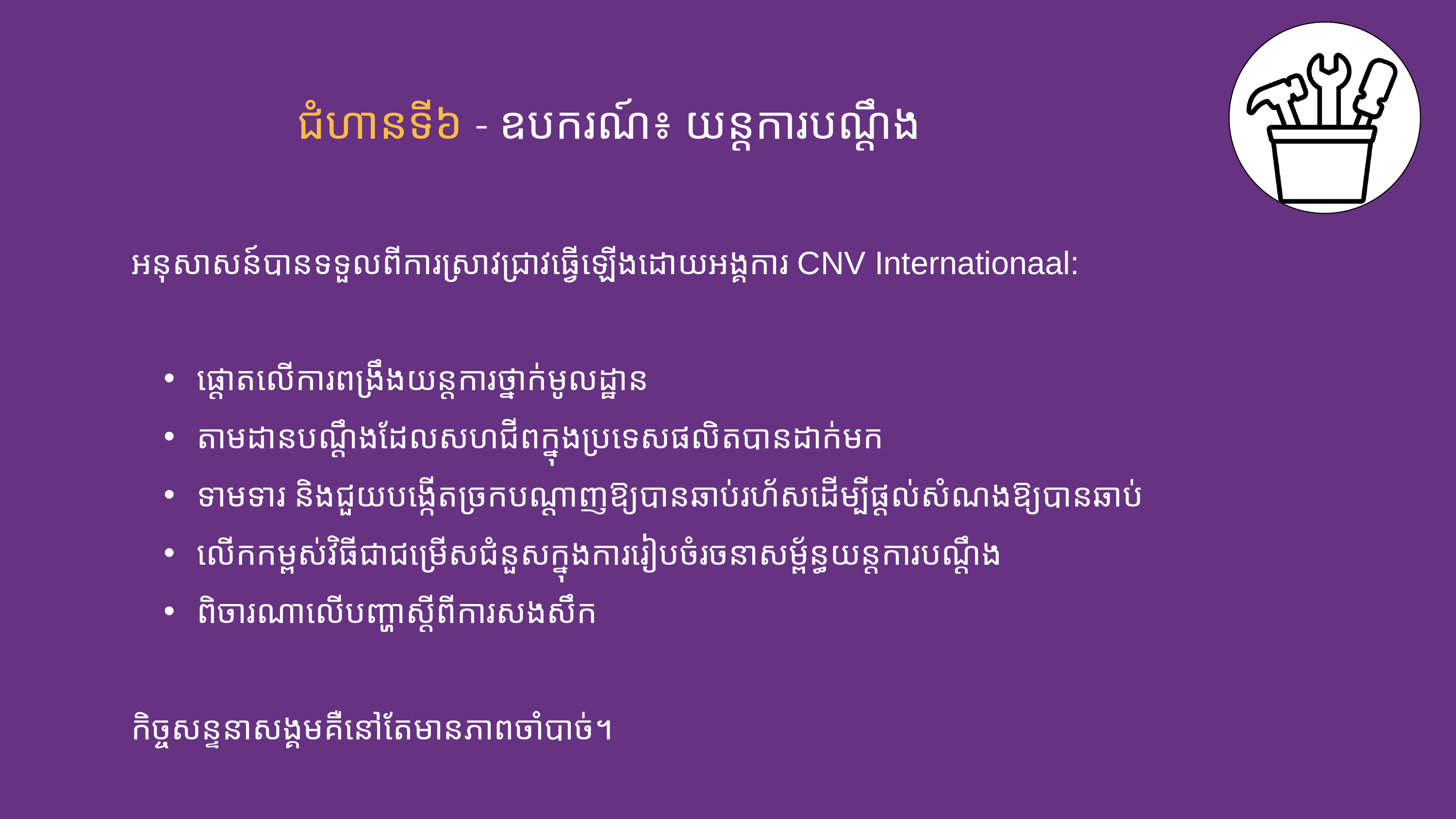

ជំហានទី៦ - ឧបករណ៍៖ យន្តការបណ្ដឹង​
អនុសាសន៍បានទទួលពីការស្រាវជ្រាវធ្វើឡើងដោយអង្គការ ​CNV Internationaal:

ផ្ដោតលើការពង្រឹងយន្តការថ្នាក់មូលដ្ឋាន
តាមដានបណ្ដឹងដែលសហជីពក្នុងប្រទេសផលិតបានដាក់មក
ទាមទារ និងជួយបង្កើតច្រកបណ្ដាញឱ្យបានឆាប់រហ័សដើម្បីផ្ដល់សំណងឱ្យបានឆាប់
លើកកម្ពស់វិធីជាជម្រើសជំនួសក្នុងការរៀបចំរចនាសម្ព័ន្ធយន្តការបណ្ដឹង
​ពិចារណាលើបញ្ហាស្ដីពីការសងសឹក

កិច្ចសន្ទនាសង្គមគឺនៅតែមានភាពចាំបាច់។ ​